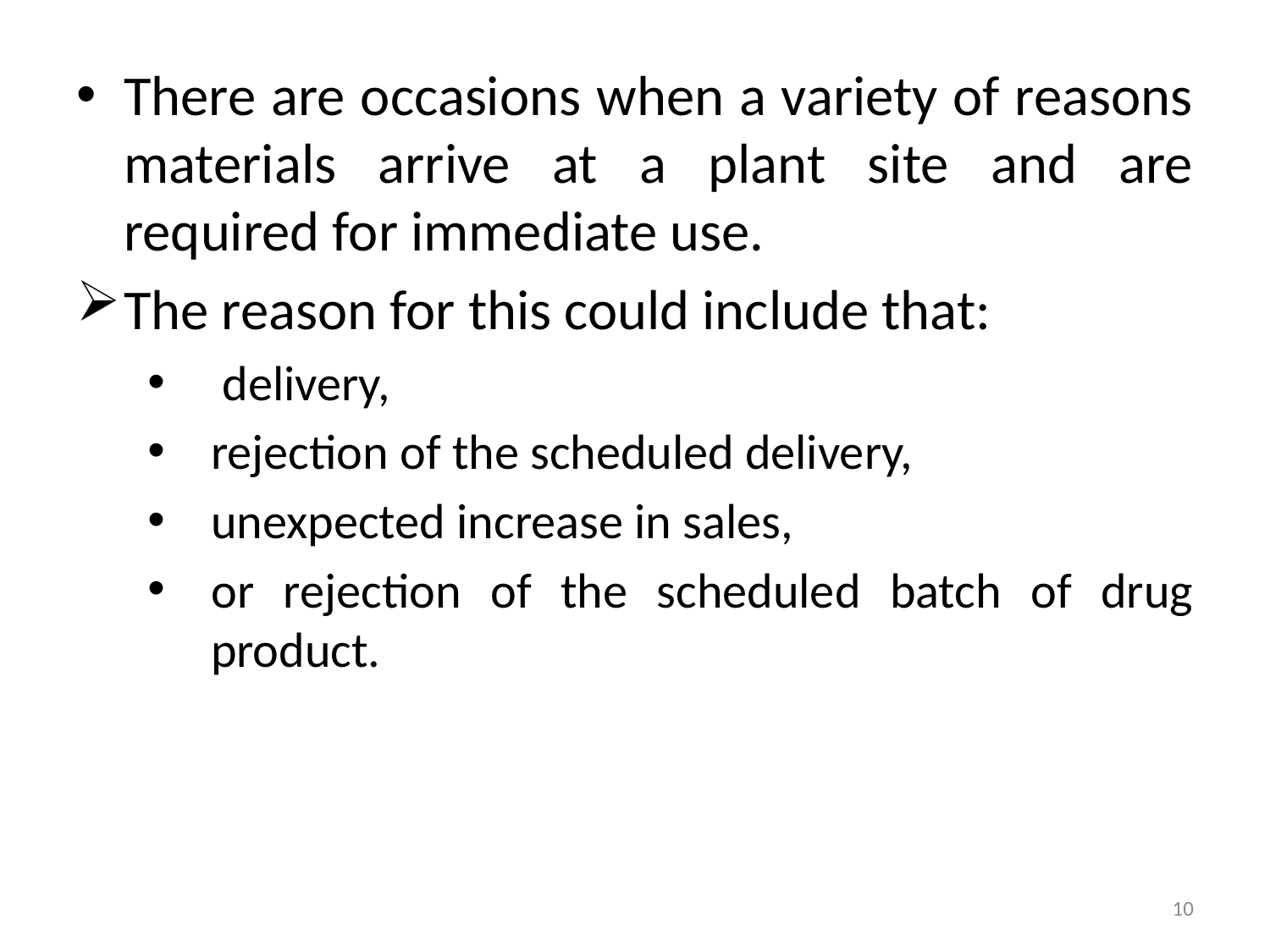

There are occasions when a variety of reasons materials arrive at a plant site and are required for immediate use.
The reason for this could include that:
 delivery,
rejection of the scheduled delivery,
unexpected increase in sales,
or rejection of the scheduled batch of drug product.

10